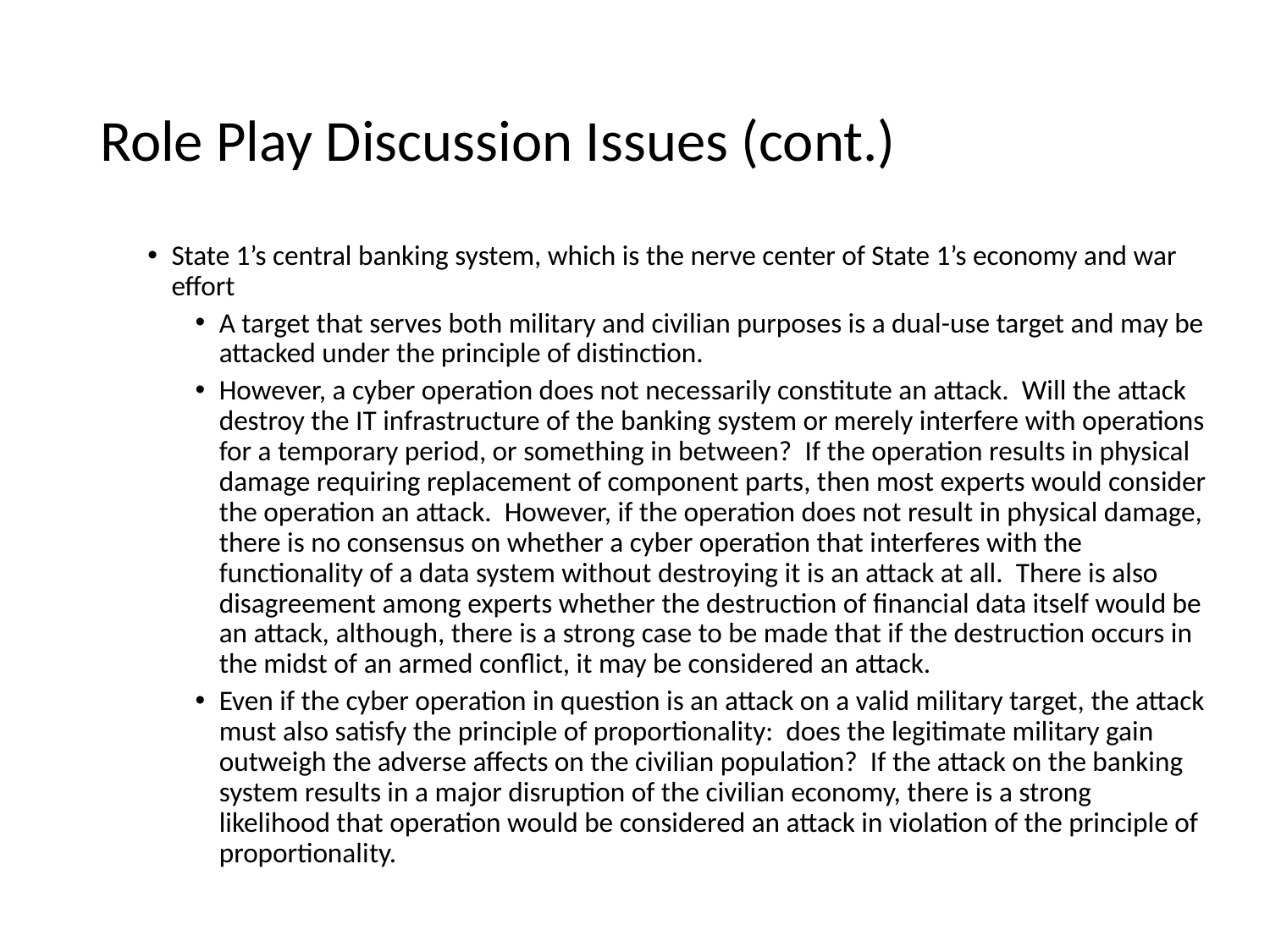

# Role Play Discussion Issues (cont.)
State 1’s central banking system, which is the nerve center of State 1’s economy and war effort
A target that serves both military and civilian purposes is a dual-use target and may be attacked under the principle of distinction.
However, a cyber operation does not necessarily constitute an attack.  Will the attack destroy the IT infrastructure of the banking system or merely interfere with operations for a temporary period, or something in between?  If the operation results in physical damage requiring replacement of component parts, then most experts would consider the operation an attack.  However, if the operation does not result in physical damage, there is no consensus on whether a cyber operation that interferes with the functionality of a data system without destroying it is an attack at all.  There is also disagreement among experts whether the destruction of financial data itself would be an attack, although, there is a strong case to be made that if the destruction occurs in the midst of an armed conflict, it may be considered an attack.
Even if the cyber operation in question is an attack on a valid military target, the attack must also satisfy the principle of proportionality:  does the legitimate military gain outweigh the adverse affects on the civilian population?  If the attack on the banking system results in a major disruption of the civilian economy, there is a strong likelihood that operation would be considered an attack in violation of the principle of proportionality.